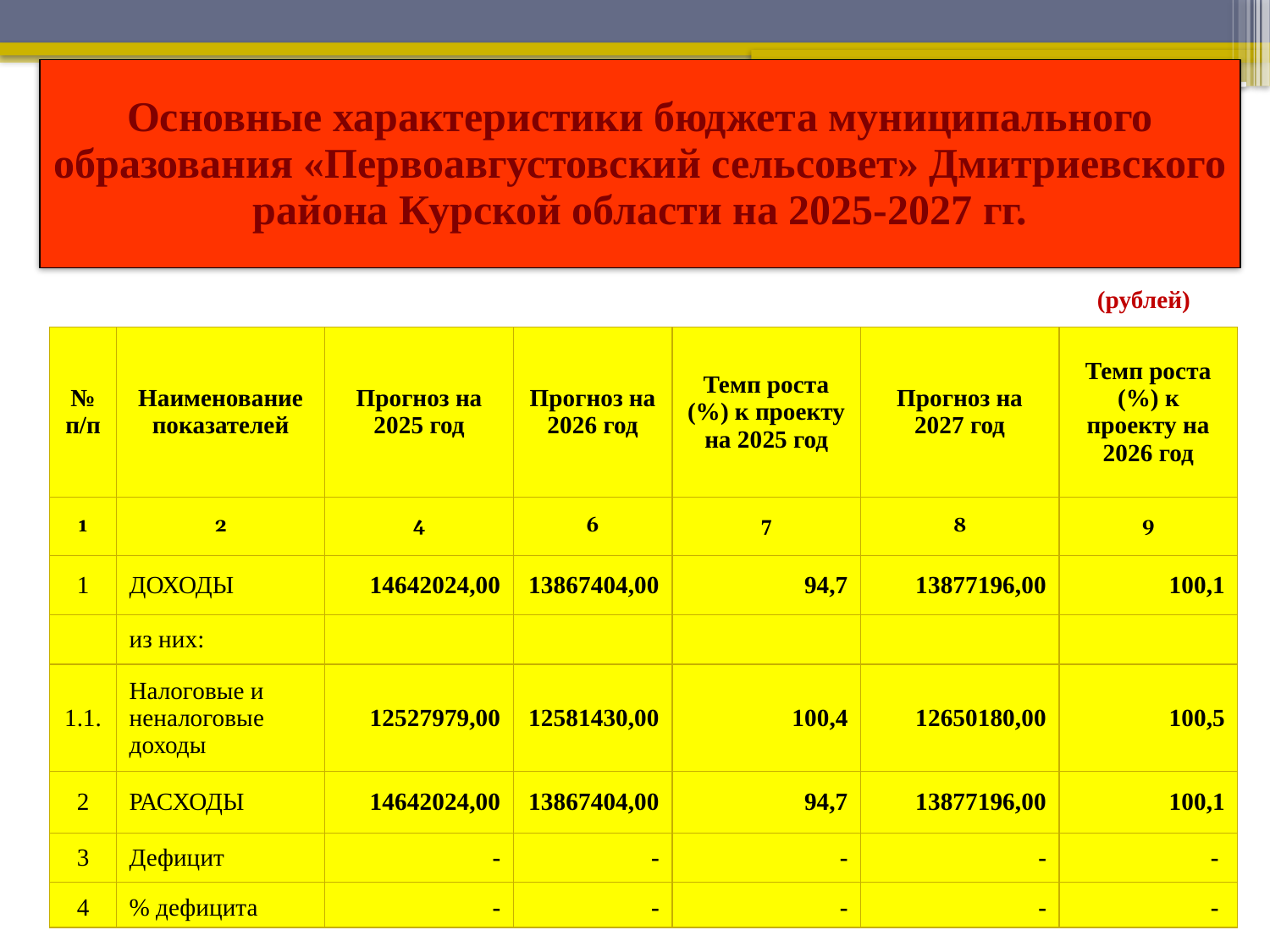

Основные характеристики бюджета муниципального образования «Первоавгустовский сельсовет» Дмитриевского района Курской области на 2025-2027 гг.
     (рублей)
| № п/п | Наименование показателей | Прогноз на 2025 год | Прогноз на 2026 год | Темп роста (%) к проекту на 2025 год | Прогноз на 2027 год | Темп роста (%) к проекту на 2026 год |
| --- | --- | --- | --- | --- | --- | --- |
| 1 | 2 | 4 | 6 | 7 | 8 | 9 |
| 1 | ДОХОДЫ | 14642024,00 | 13867404,00 | 94,7 | 13877196,00 | 100,1 |
|  | из них: |  |  |  |  |  |
| 1.1. | Налоговые и неналоговые доходы | 12527979,00 | 12581430,00 | 100,4 | 12650180,00 | 100,5 |
| 2 | РАСХОДЫ | 14642024,00 | 13867404,00 | 94,7 | 13877196,00 | 100,1 |
| 3 | Дефицит | - | - | - | - | - |
| 4 | % дефицита | - | - | - | - | - |